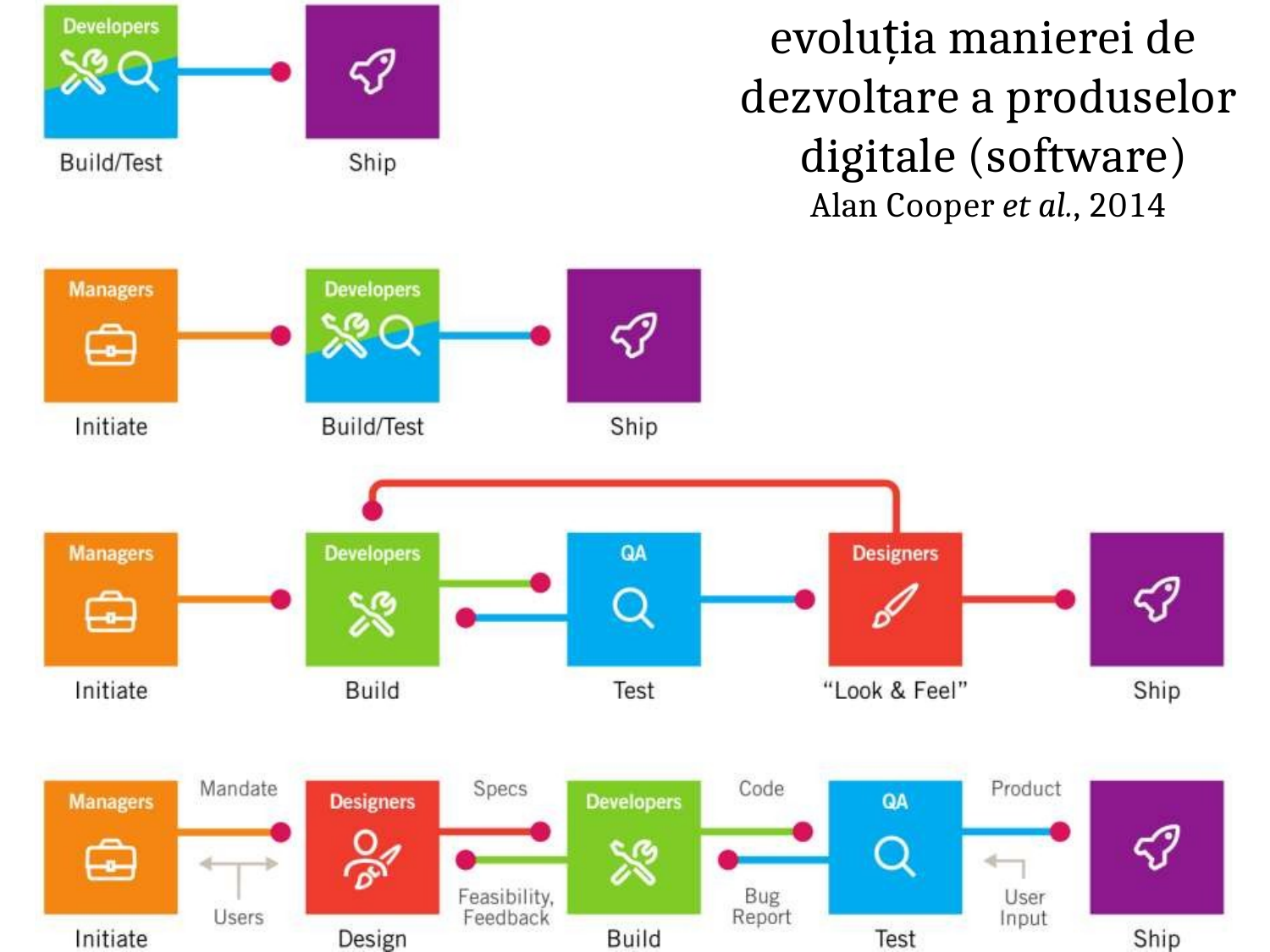

# evoluția manierei de  dezvoltare a produselor  digitale (software)
Alan Cooper et al., 2014